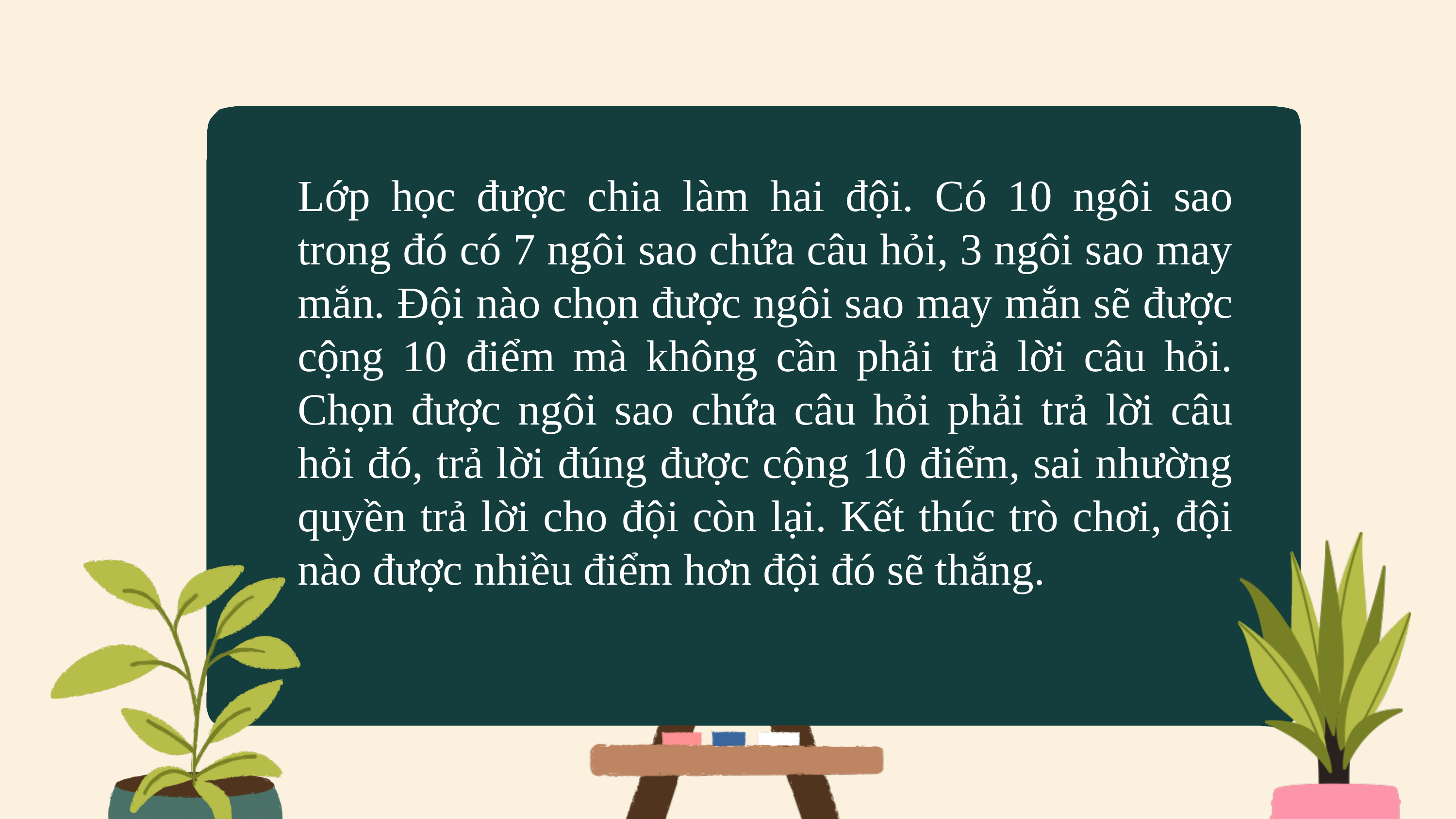

Lớp học được chia làm hai đội. Có 10 ngôi sao trong đó có 7 ngôi sao chứa câu hỏi, 3 ngôi sao may mắn. Đội nào chọn được ngôi sao may mắn sẽ được cộng 10 điểm mà không cần phải trả lời câu hỏi. Chọn được ngôi sao chứa câu hỏi phải trả lời câu hỏi đó, trả lời đúng được cộng 10 điểm, sai nhường quyền trả lời cho đội còn lại. Kết thúc trò chơi, đội nào được nhiều điểm hơn đội đó sẽ thắng.